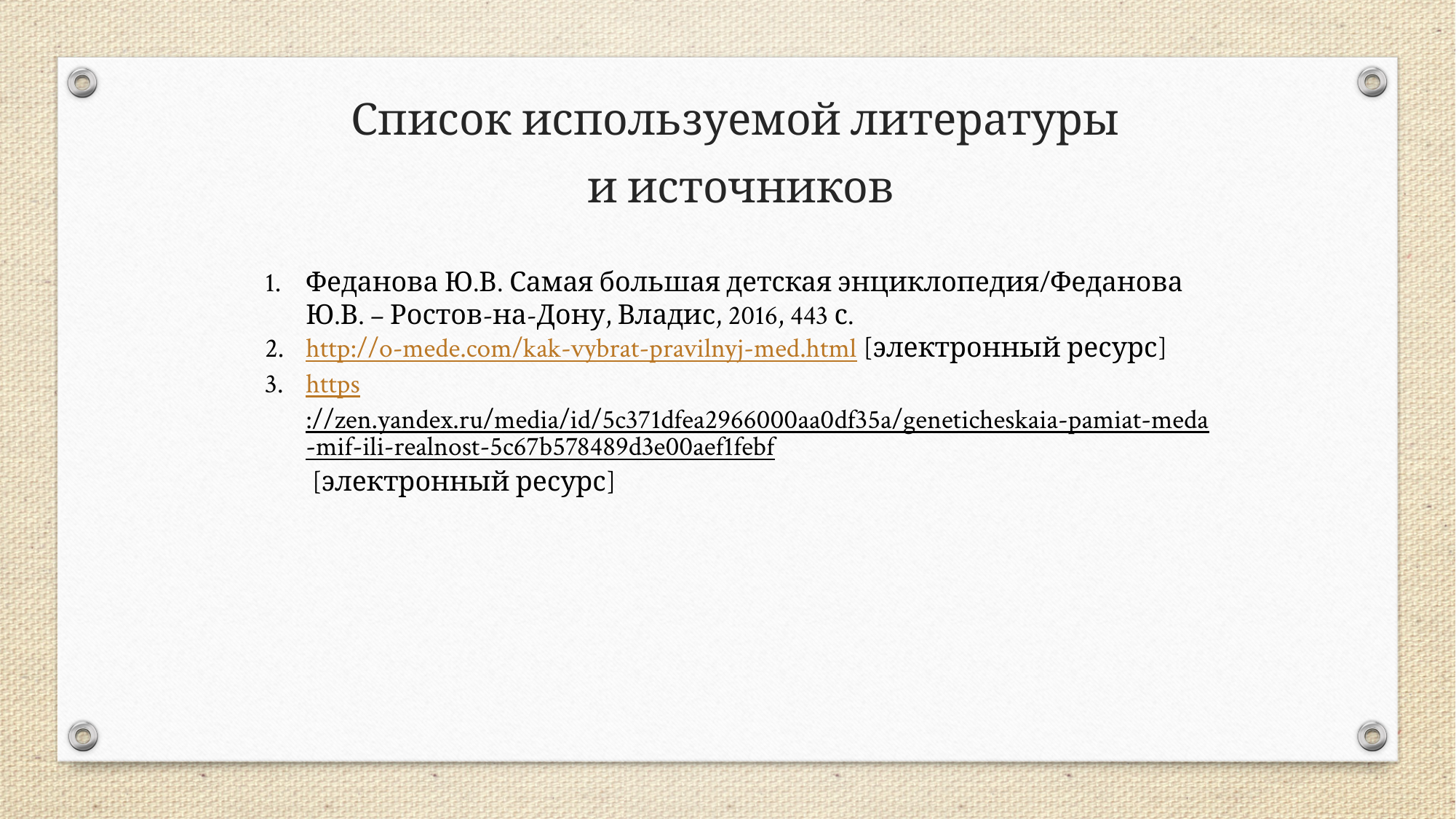

Список используемой литературы
и источников
Феданова Ю.В. Самая большая детская энциклопедия/Феданова Ю.В. – Ростов-на-Дону, Владис, 2016, 443 с.
http://o-mede.com/kak-vybrat-pravilnyj-med.html [электронный ресурс]
https://zen.yandex.ru/media/id/5c371dfea2966000aa0df35a/geneticheskaia-pamiat-meda-mif-ili-realnost-5c67b578489d3e00aef1febf [электронный ресурс]